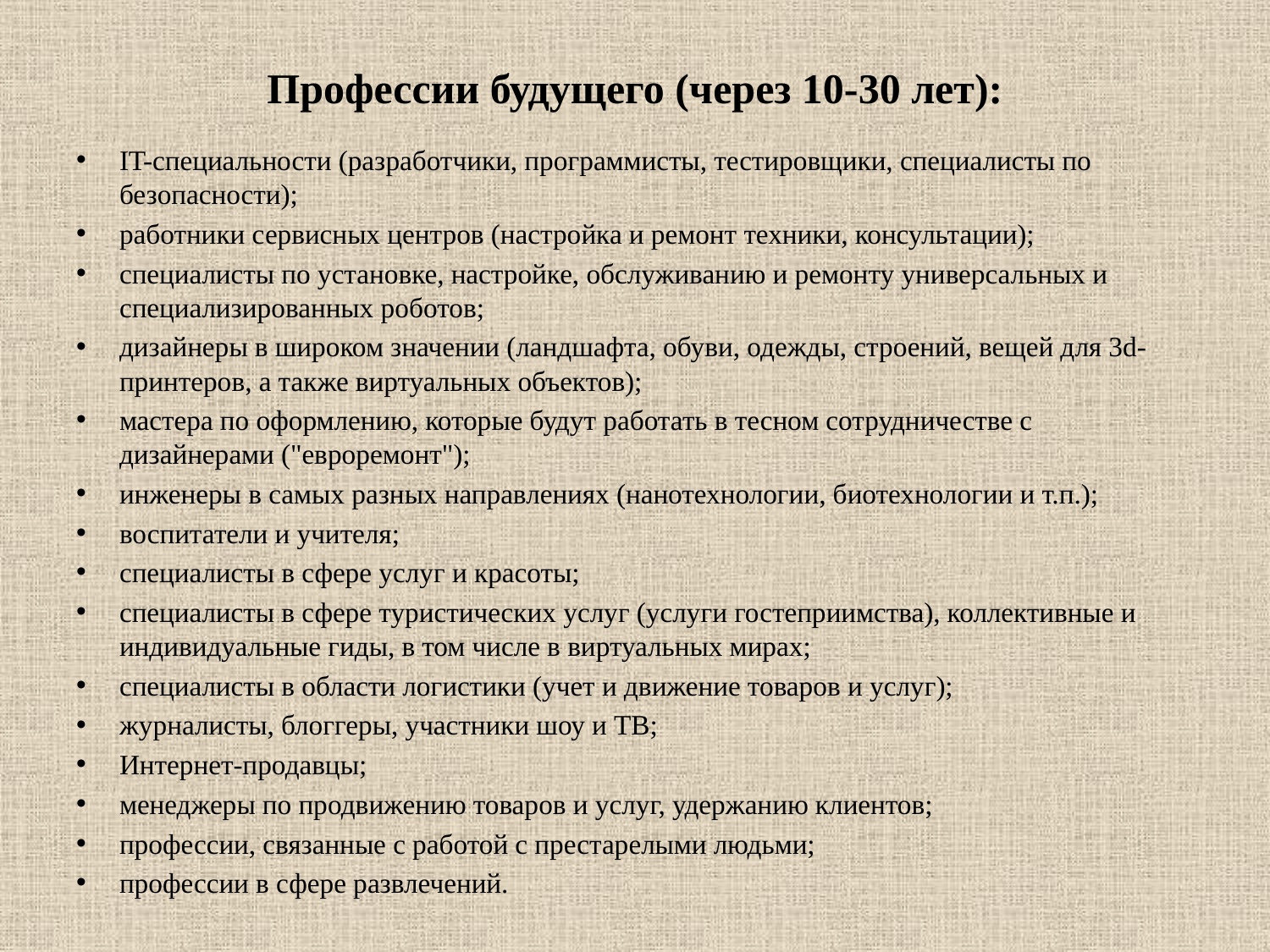

# Профессии будущего (через 10-30 лет):
IT-специальности (разработчики, программисты, тестировщики, специалисты по безопасности);
работники сервисных центров (настройка и ремонт техники, консультации);
специалисты по установке, настройке, обслуживанию и ремонту универсальных и специализированных роботов;
дизайнеры в широком значении (ландшафта, обуви, одежды, строений, вещей для 3d-принтеров, а также виртуальных объектов);
мастера по оформлению, которые будут работать в тесном сотрудничестве с дизайнерами ("евроремонт");
инженеры в самых разных направлениях (нанотехнологии, биотехнологии и т.п.);
воспитатели и учителя;
специалисты в сфере услуг и красоты;
специалисты в сфере туристических услуг (услуги гостеприимства), коллективные и индивидуальные гиды, в том числе в виртуальных мирах;
специалисты в области логистики (учет и движение товаров и услуг);
журналисты, блоггеры, участники шоу и ТВ;
Интернет-продавцы;
менеджеры по продвижению товаров и услуг, удержанию клиентов;
профессии, связанные с работой с престарелыми людьми;
профессии в сфере развлечений.